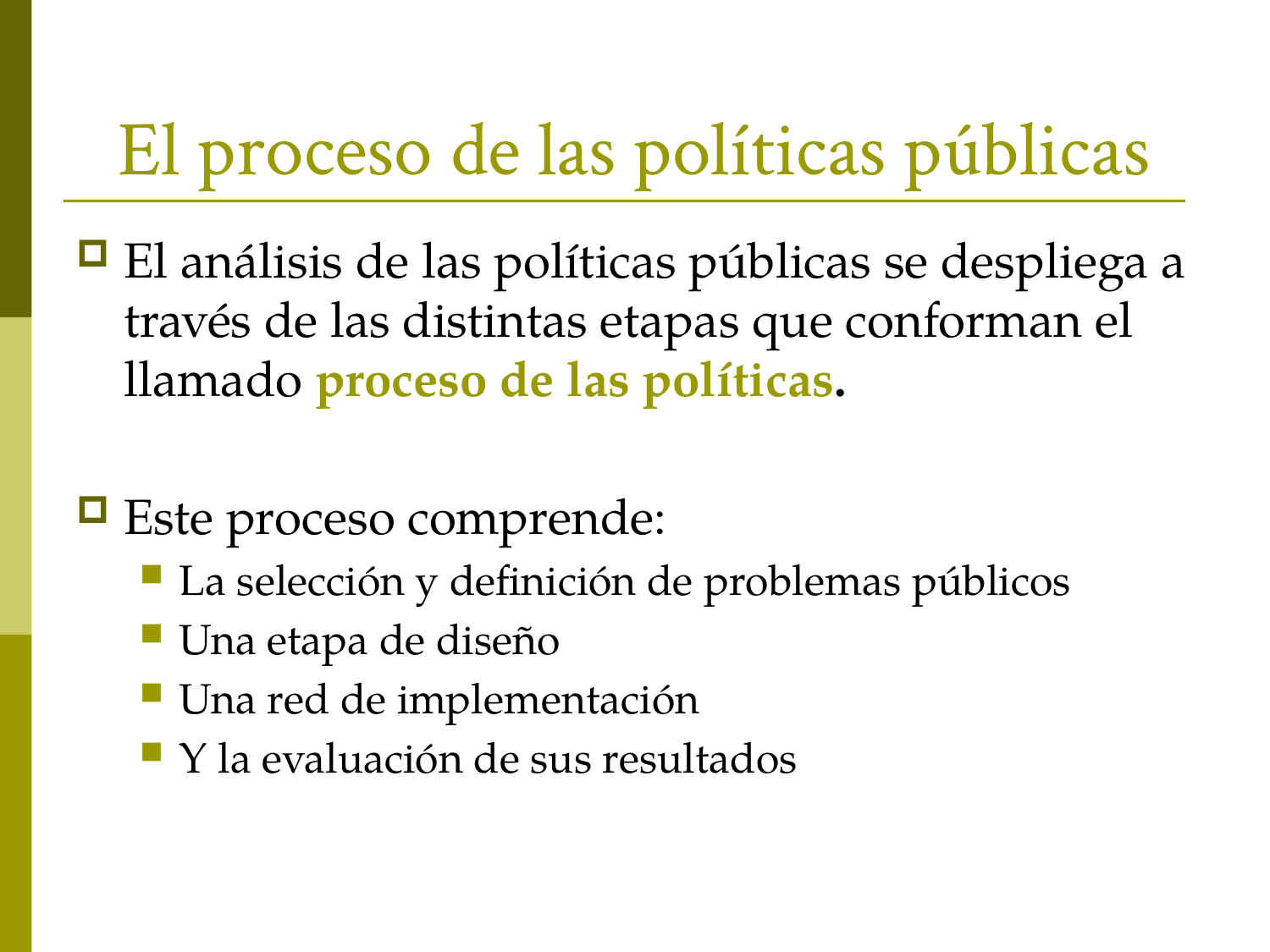

# El proceso de las políticas públicas
El análisis de las políticas públicas se despliega a través de las distintas etapas que conforman el llamado proceso de las políticas.

Este proceso comprende:
La selección y definición de problemas públicos
Una etapa de diseño
Una red de implementación
Y la evaluación de sus resultados